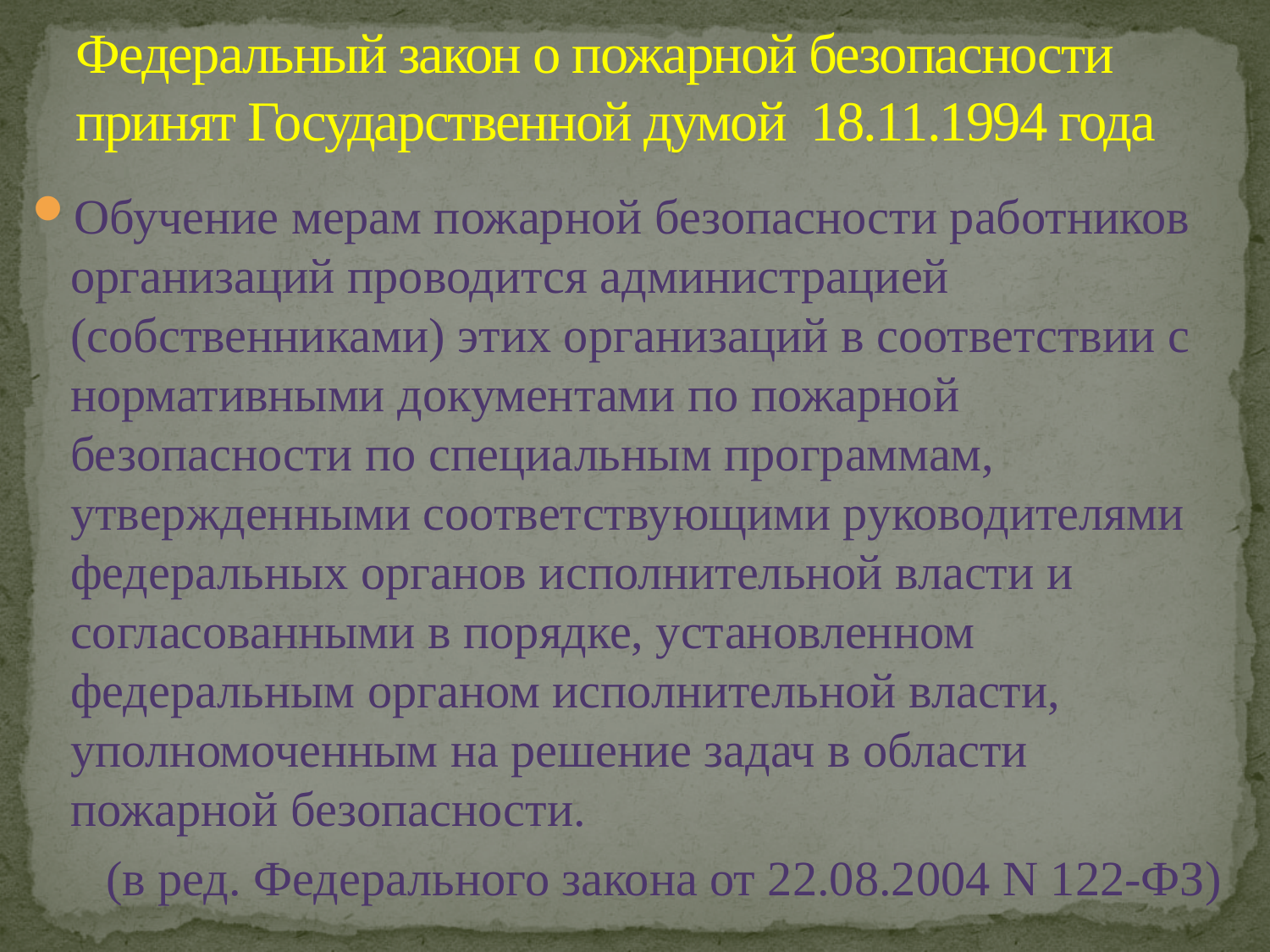

# Федеральный закон о пожарной безопасности принят Государственной думой  18.11.1994 года
Обучение мерам пожарной безопасности работников организаций проводится администрацией (собственниками) этих организаций в соответствии с нормативными документами по пожарной безопасности по специальным программам, утвержденными соответствующими руководителями федеральных органов исполнительной власти и согласованными в порядке, установленном федеральным органом исполнительной власти, уполномоченным на решение задач в области пожарной безопасности.
      (в ред. Федерального закона от 22.08.2004 N 122-ФЗ)